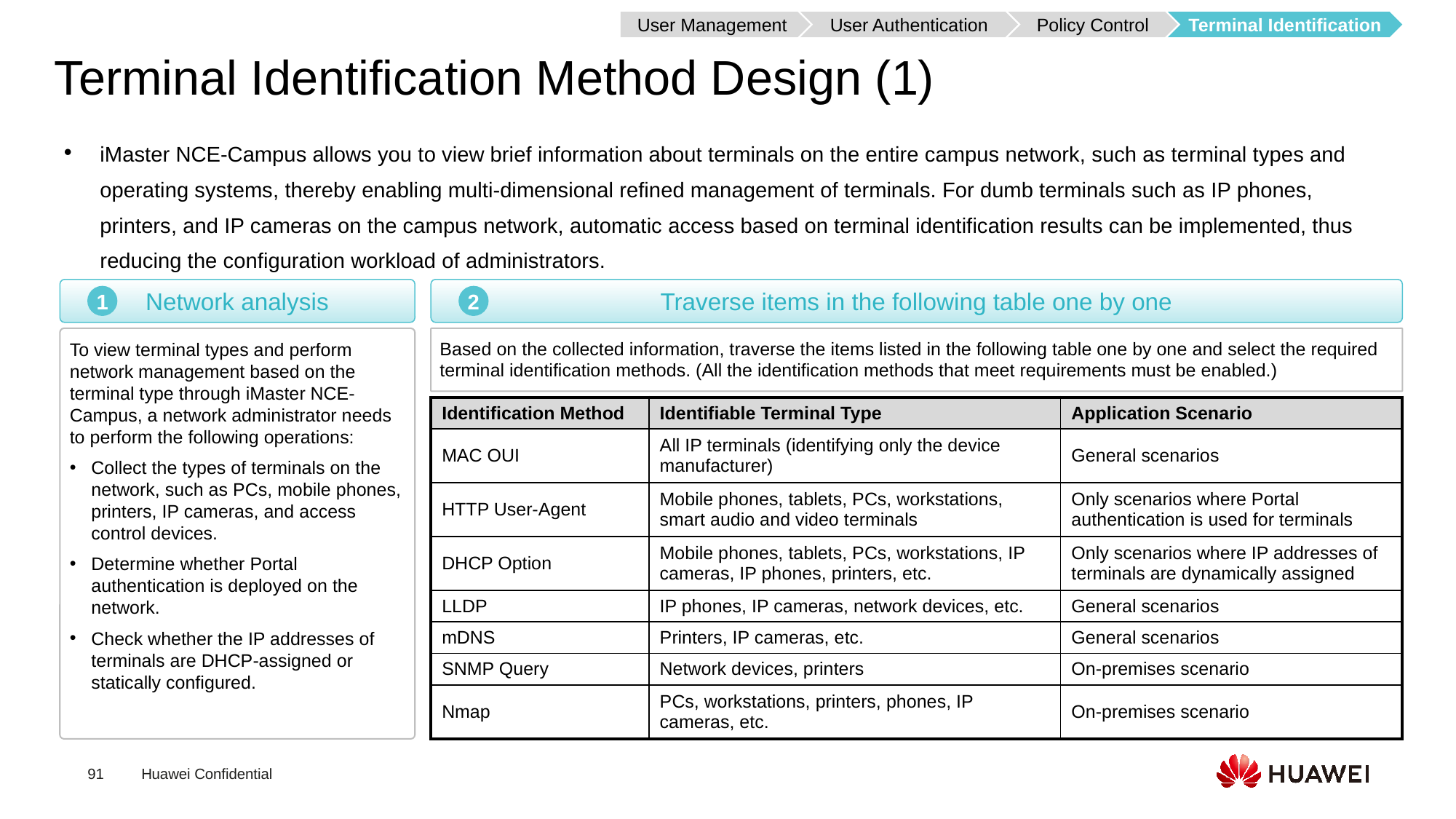

User Management
User Authentication
Policy Control
Terminal Identification
# Terminal Identification Method Design (1)
iMaster NCE-Campus allows you to view brief information about terminals on the entire campus network, such as terminal types and operating systems, thereby enabling multi-dimensional refined management of terminals. For dumb terminals such as IP phones, printers, and IP cameras on the campus network, automatic access based on terminal identification results can be implemented, thus reducing the configuration workload of administrators.
Network analysis
Traverse items in the following table one by one
1
2
To view terminal types and perform network management based on the terminal type through iMaster NCE-Campus, a network administrator needs to perform the following operations:
Collect the types of terminals on the network, such as PCs, mobile phones, printers, IP cameras, and access control devices.
Determine whether Portal authentication is deployed on the network.
Check whether the IP addresses of terminals are DHCP-assigned or statically configured.
Based on the collected information, traverse the items listed in the following table one by one and select the required terminal identification methods. (All the identification methods that meet requirements must be enabled.)
| Identification Method | Identifiable Terminal Type | Application Scenario |
| --- | --- | --- |
| MAC OUI | All IP terminals (identifying only the device manufacturer) | General scenarios |
| HTTP User-Agent | Mobile phones, tablets, PCs, workstations, smart audio and video terminals | Only scenarios where Portal authentication is used for terminals |
| DHCP Option | Mobile phones, tablets, PCs, workstations, IP cameras, IP phones, printers, etc. | Only scenarios where IP addresses of terminals are dynamically assigned |
| LLDP | IP phones, IP cameras, network devices, etc. | General scenarios |
| mDNS | Printers, IP cameras, etc. | General scenarios |
| SNMP Query | Network devices, printers | On-premises scenario |
| Nmap | PCs, workstations, printers, phones, IP cameras, etc. | On-premises scenario |